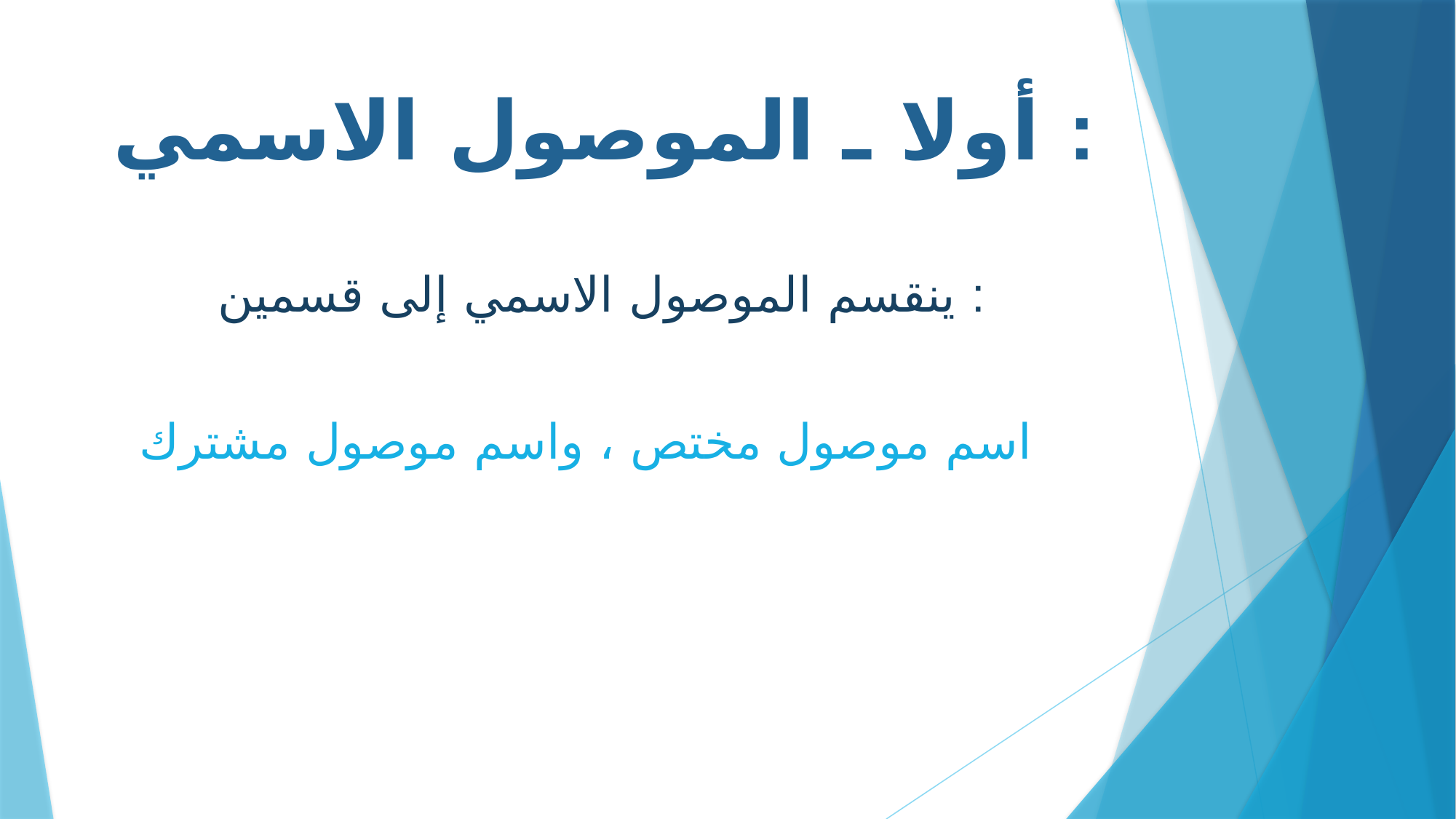

# أولا ـ الموصول الاسمي :
 ينقسم الموصول الاسمي إلى قسمين :

اسم موصول مختص ، واسم موصول مشترك